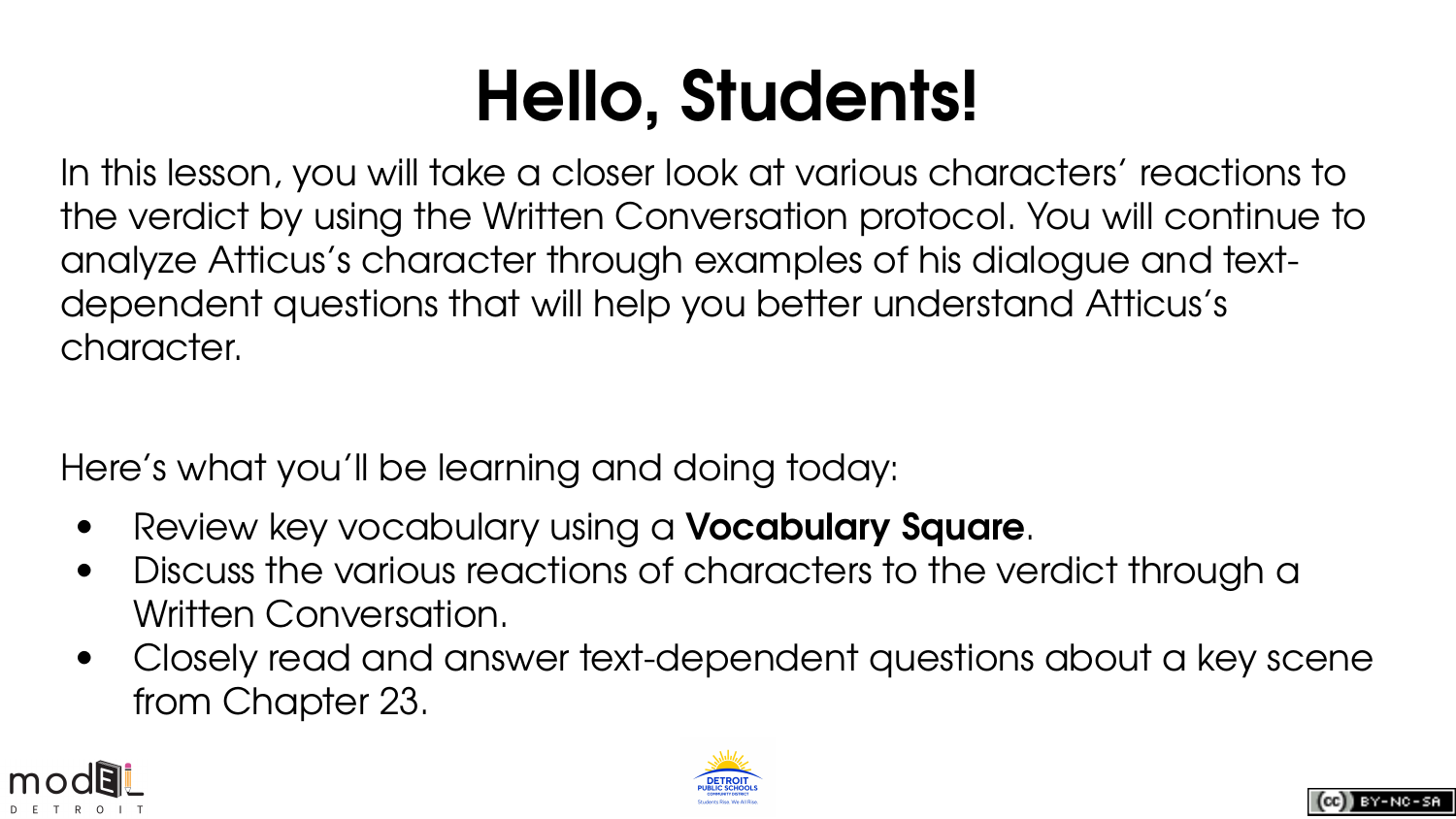

# Hello, Students!
In this lesson, you will take a closer look at various characters’ reactions to the verdict by using the Written Conversation protocol. You will continue to analyze Atticus’s character through examples of his dialogue and text-dependent questions that will help you better understand Atticus’s character.

Here’s what you’ll be learning and doing today:
Review key vocabulary using a Vocabulary Square.
Discuss the various reactions of characters to the verdict through a Written Conversation.
Closely read and answer text-dependent questions about a key scene from Chapter 23.